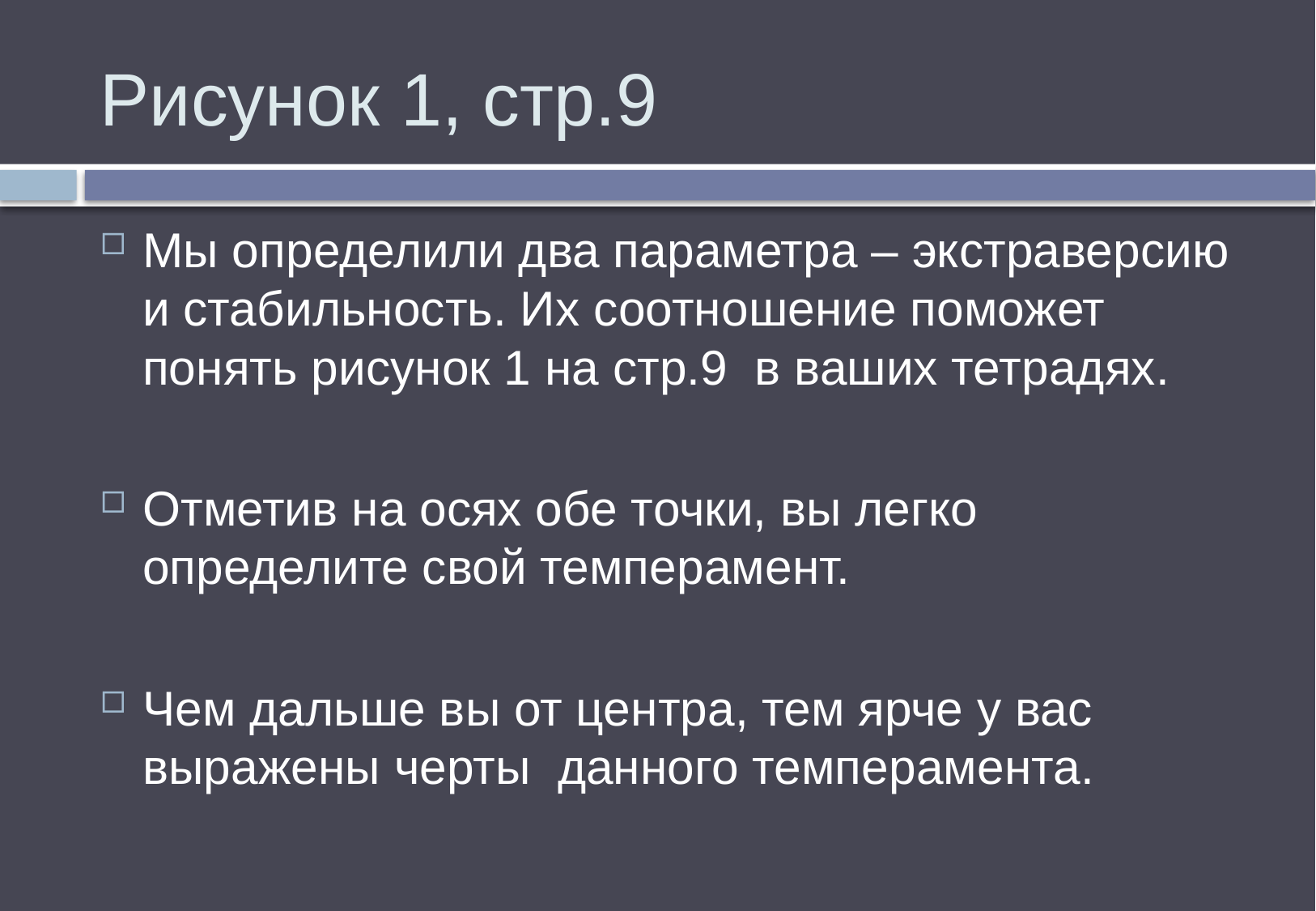

# Рисунок 1, стр.9
Мы определили два параметра – экстраверсию и стабильность. Их соотношение поможет понять рисунок 1 на стр.9  в ваших тетрадях.

Отметив на осях обе точки, вы легко определите свой темперамент.

Чем дальше вы от центра, тем ярче у вас выражены черты  данного темперамента.